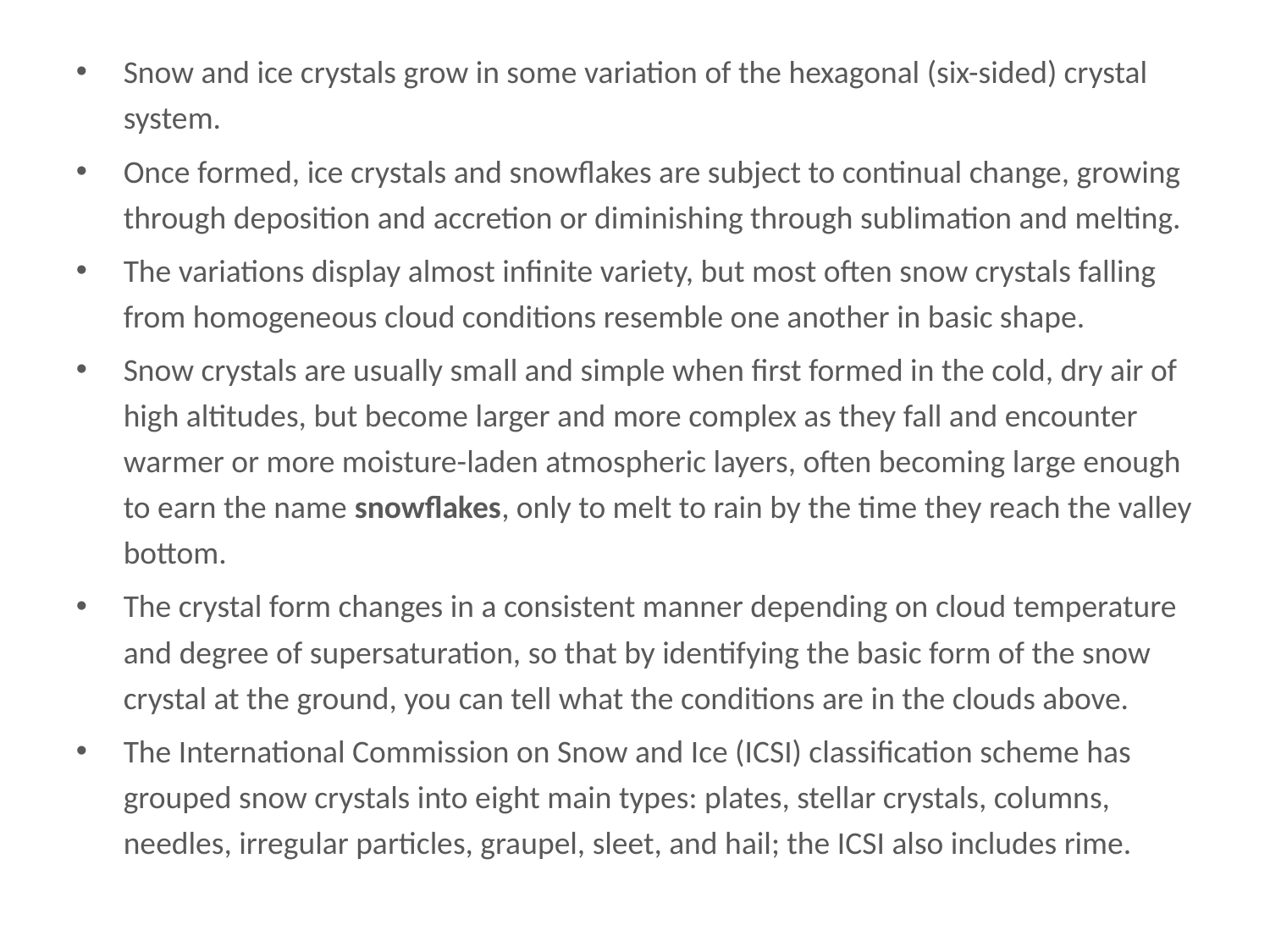

# Snow and ice crystals grow in some variation of the hexagonal (six-sided) cry...
Snow and ice crystals grow in some variation of the hexagonal (six-sided) crystal system.
Once formed, ice crystals and snowflakes are subject to continual change, growing through deposition and accretion or diminishing through sublimation and melting.
The variations display almost infinite variety, but most often snow crystals falling from homogeneous cloud conditions resemble one another in basic shape.
Snow crystals are usually small and simple when first formed in the cold, dry air of high altitudes, but become larger and more complex as they fall and encounter warmer or more moisture-laden atmospheric layers, often becoming large enough to earn the name snowflakes, only to melt to rain by the time they reach the valley bottom.
The crystal form changes in a consistent manner depending on cloud temperature and degree of supersaturation, so that by identifying the basic form of the snow crystal at the ground, you can tell what the conditions are in the clouds above.
The International Commission on Snow and Ice (ICSI) classification scheme has grouped snow crystals into eight main types: plates, stellar crystals, columns, needles, irregular particles, graupel, sleet, and hail; the ICSI also includes rime.